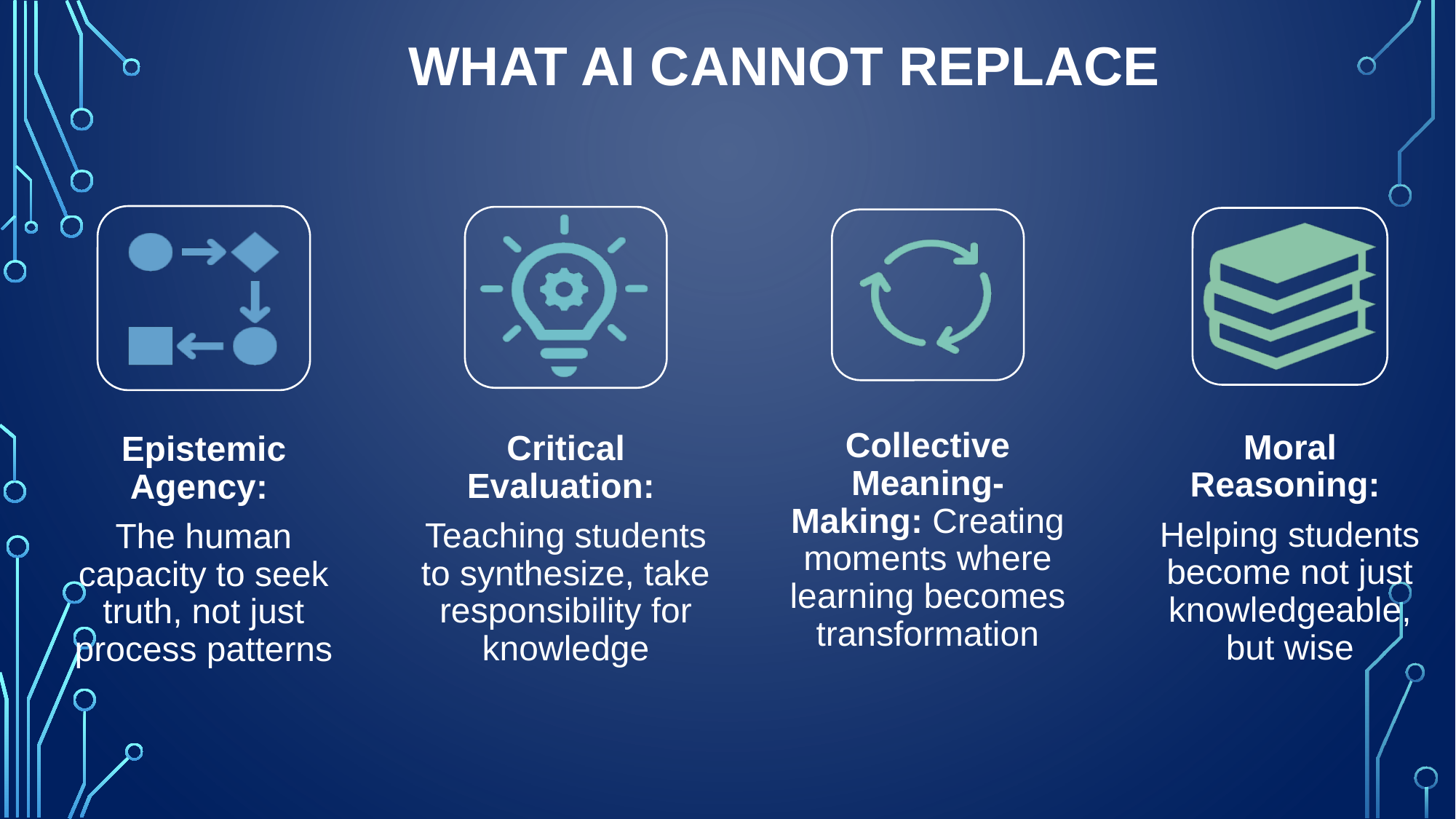

# What AI Cannot Replace
Epistemic Agency:
The human capacity to seek truth, not just process patterns
Critical Evaluation:
Teaching students to synthesize, take responsibility for knowledge
Collective Meaning-Making: Creating moments where learning becomes transformation
Moral Reasoning:
Helping students become not just knowledgeable, but wise